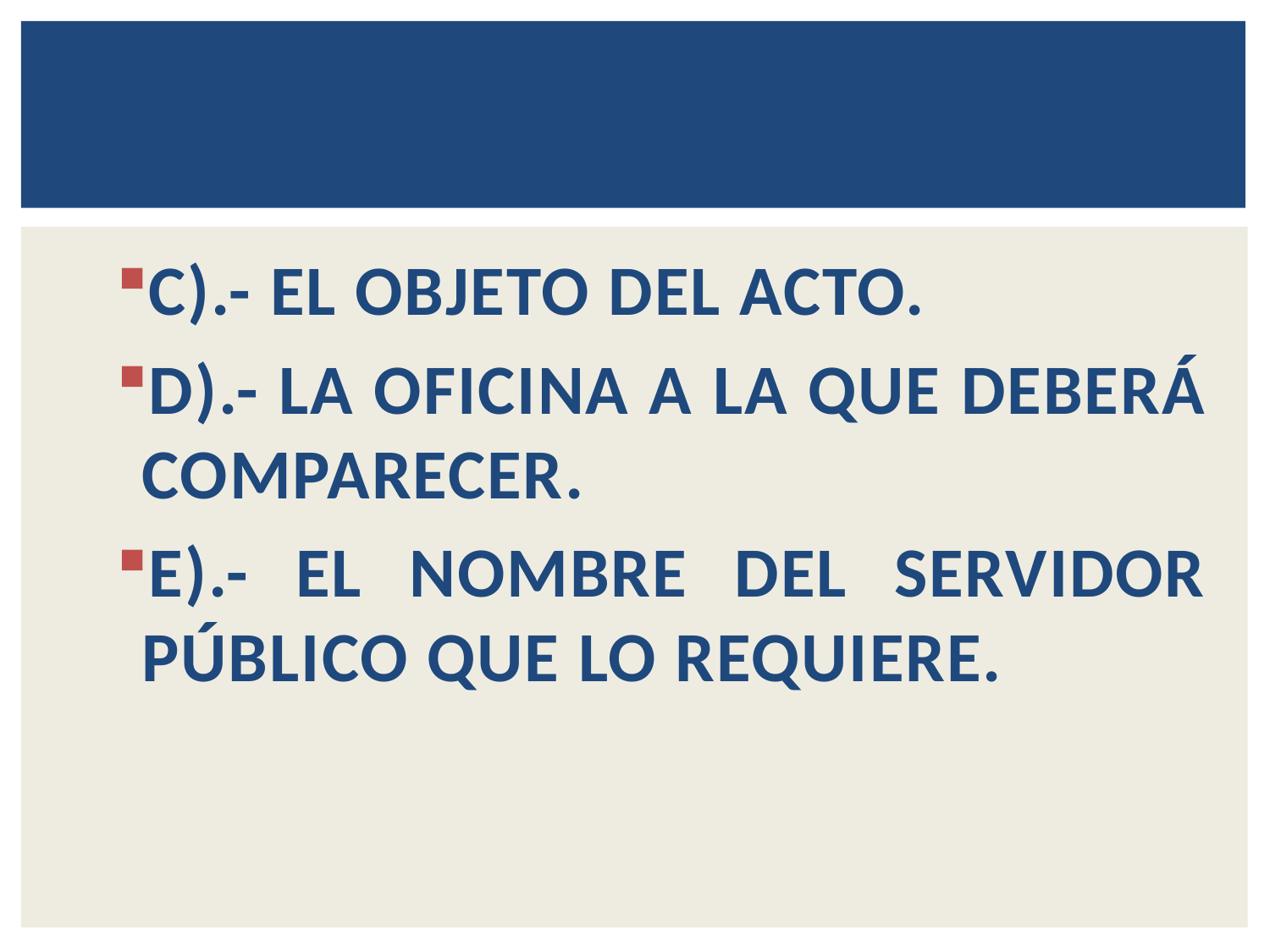

#
C).- EL OBJETO DEL ACTO.
D).- LA OFICINA A LA QUE DEBERÁ COMPARECER.
E).- EL NOMBRE DEL SERVIDOR PÚBLICO QUE LO REQUIERE.